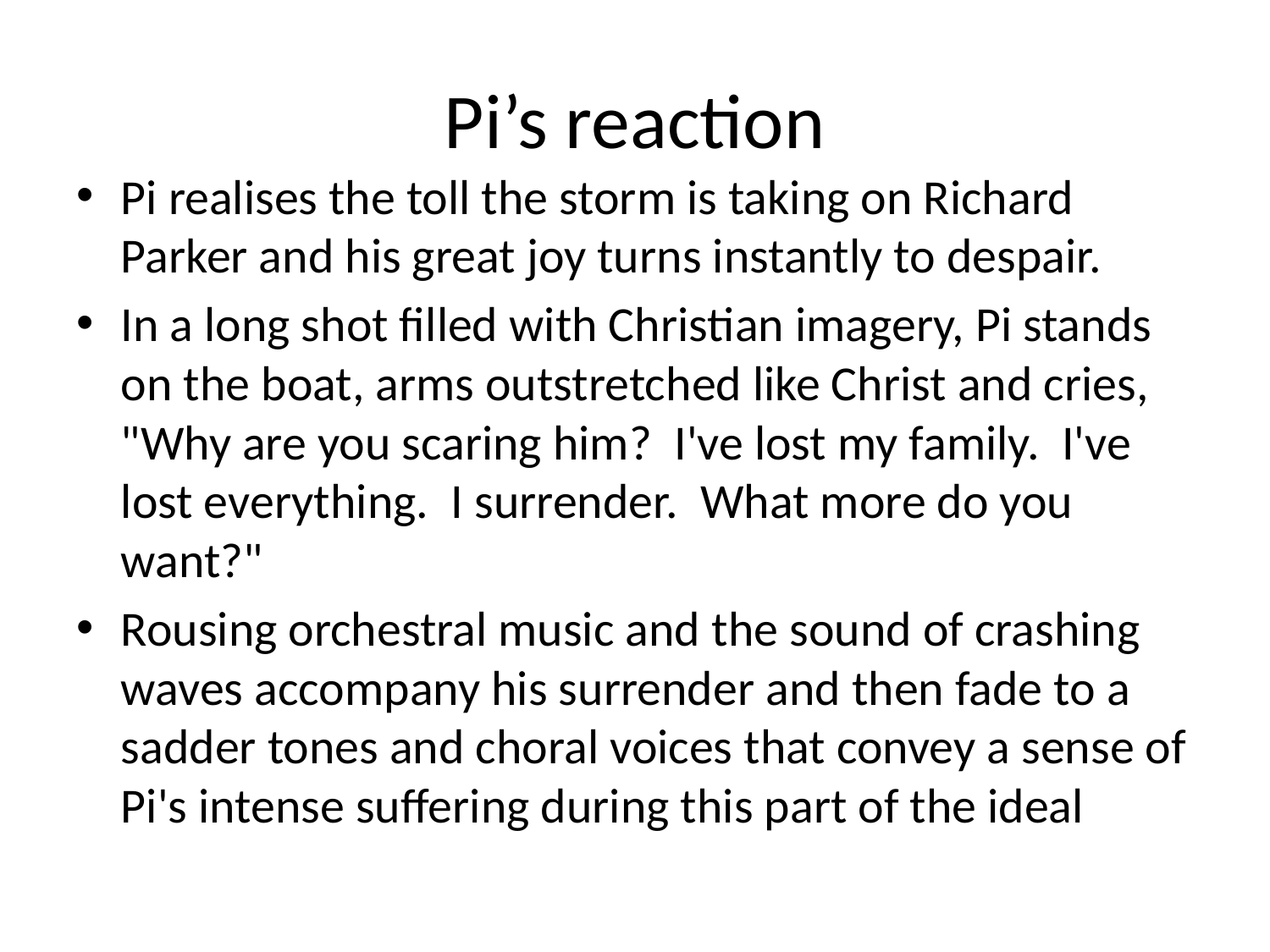

# Pi’s reaction
Pi realises the toll the storm is taking on Richard Parker and his great joy turns instantly to despair.
In a long shot filled with Christian imagery, Pi stands on the boat, arms outstretched like Christ and cries, "Why are you scaring him?  I've lost my family.  I've lost everything.  I surrender.  What more do you want?"
Rousing orchestral music and the sound of crashing waves accompany his surrender and then fade to a sadder tones and choral voices that convey a sense of Pi's intense suffering during this part of the ideal